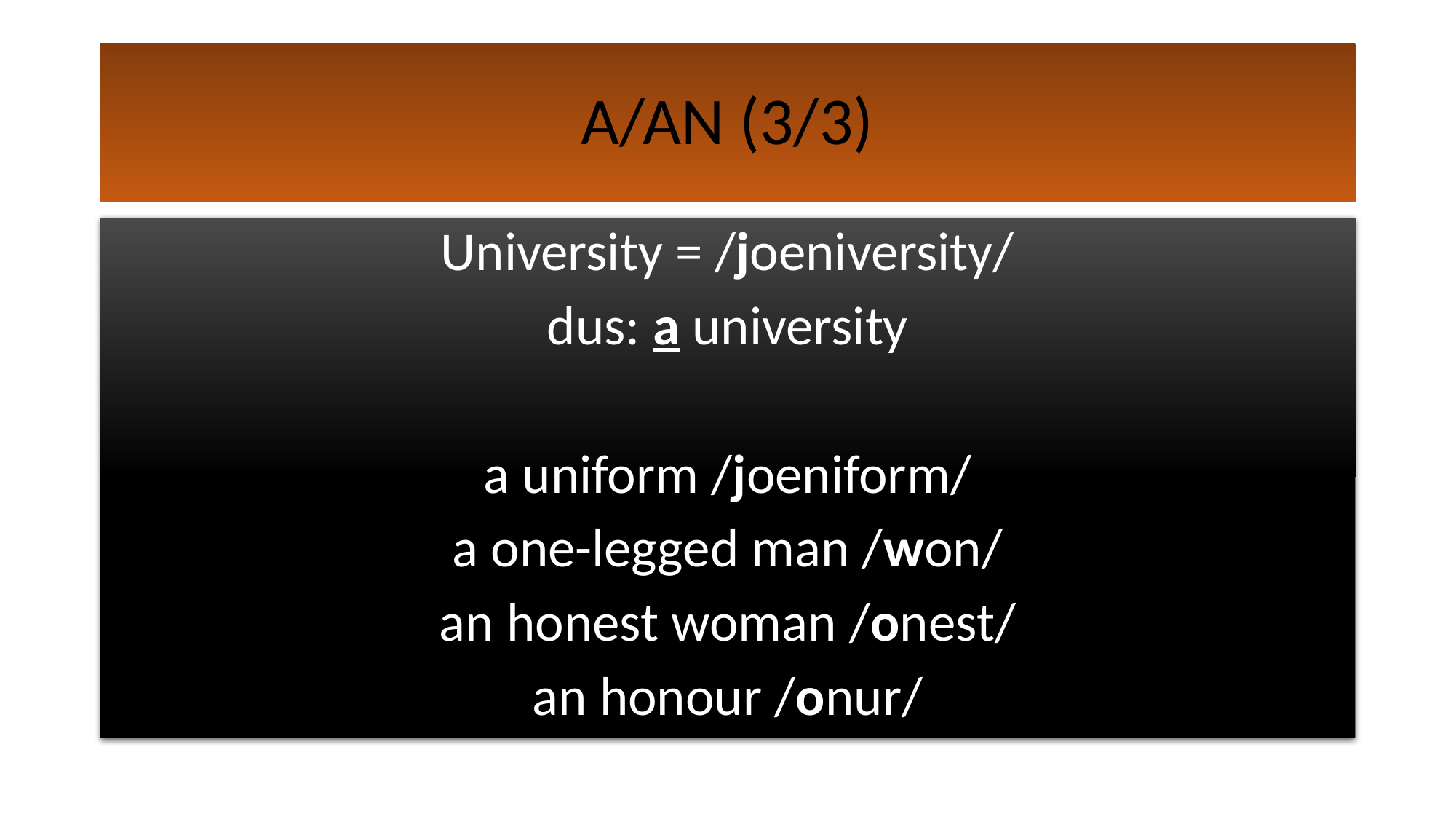

# A/AN (3/3)
University = /joeniversity/
dus: a university

a uniform /joeniform/
a one-legged man /won/
an honest woman /onest/
an honour /onur/